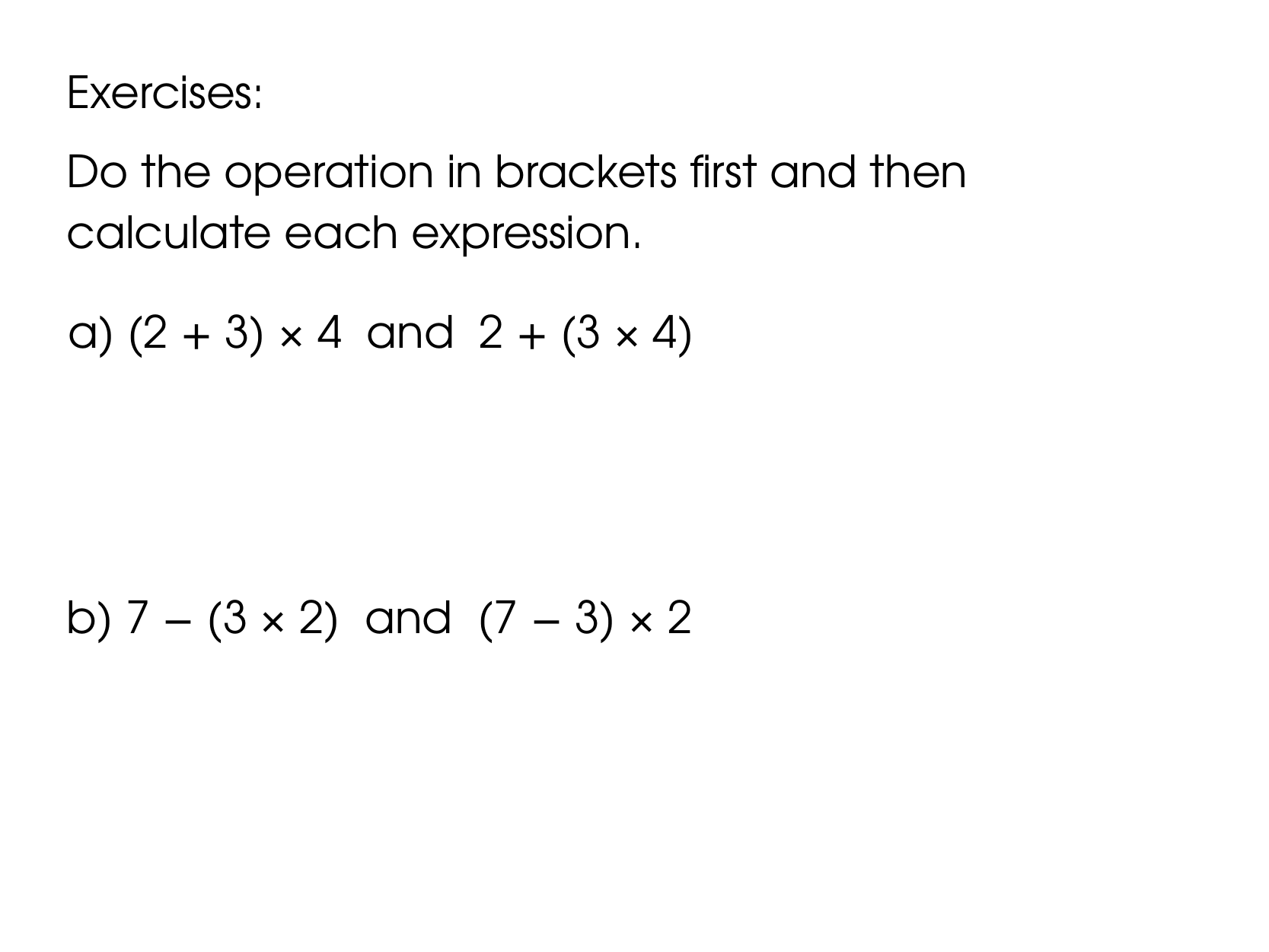

Exercises:
Do the operation in brackets first and then calculate each expression.
a) (2 + 3) × 4  and  2 + (3 × 4)
b) 7 − (3 × 2)  and  (7 − 3) × 2